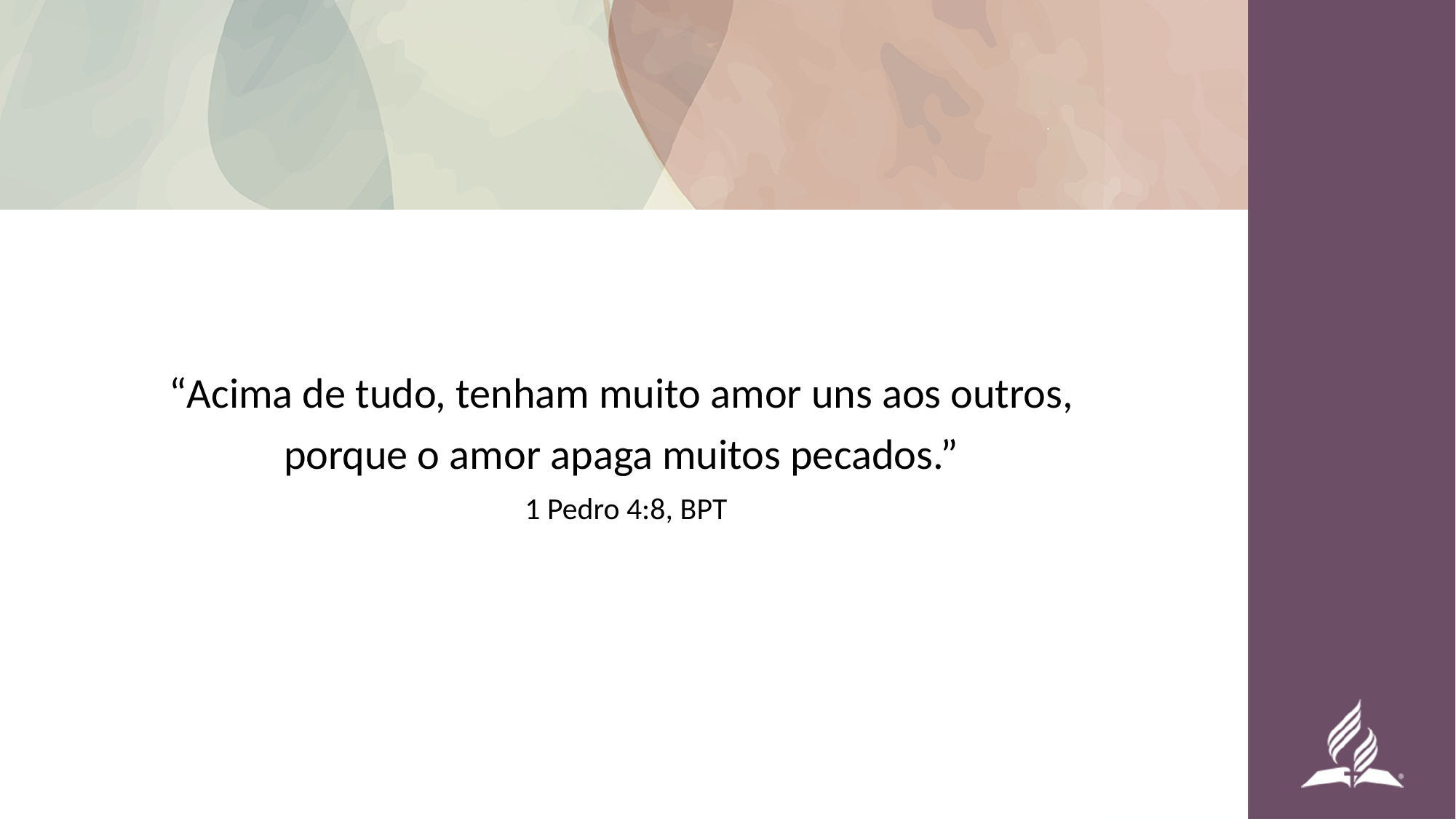

“Acima de tudo, tenham muito amor uns aos outros,
porque o amor apaga muitos pecados.”
1 Pedro 4:8, BPT